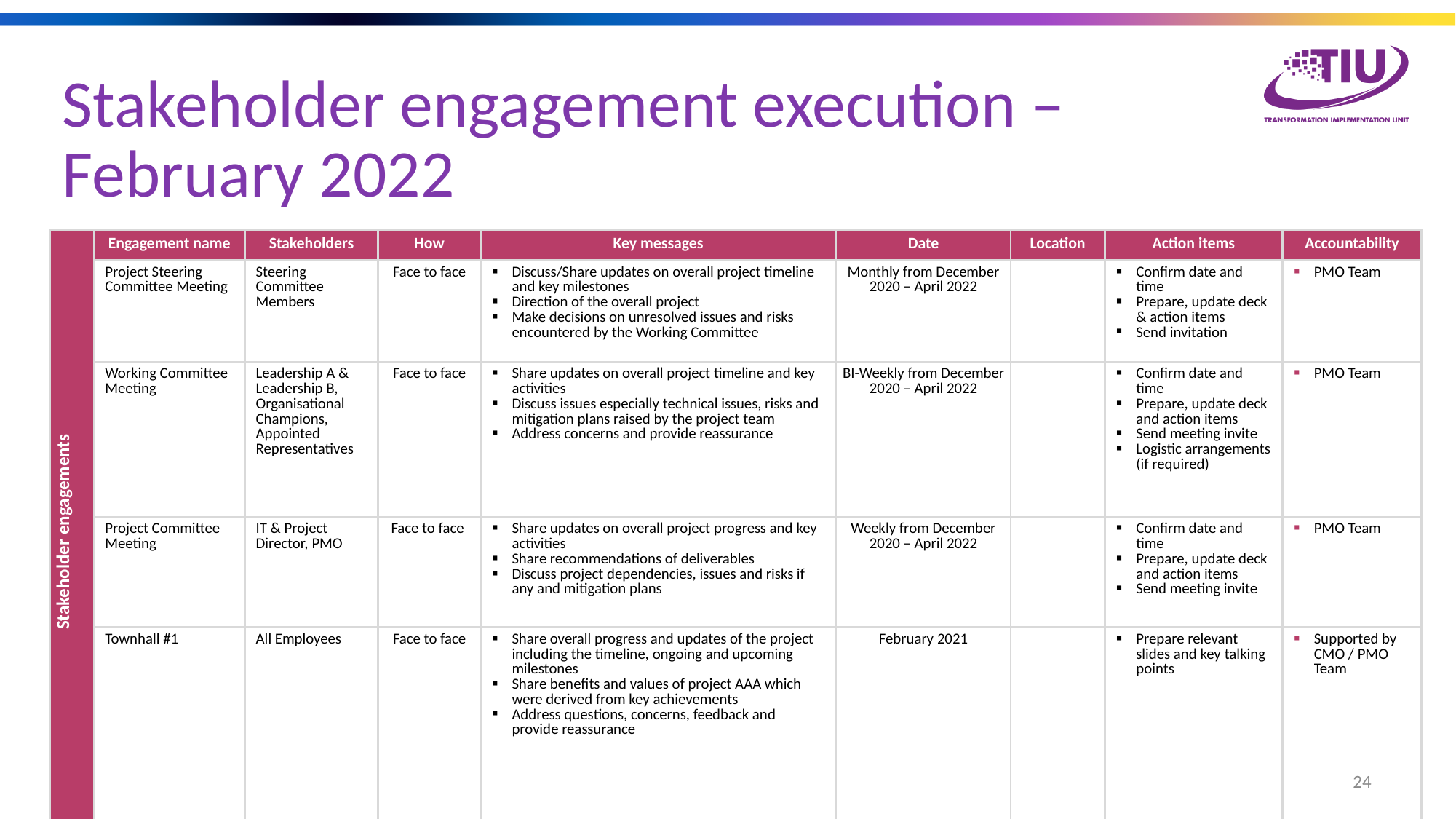

Stakeholder engagement execution – February 2022
| Stakeholder engagements | Engagement name | Stakeholders | How | Key messages | Date | Location | Action items | Accountability |
| --- | --- | --- | --- | --- | --- | --- | --- | --- |
|  | Project Steering Committee Meeting | Steering Committee Members | Face to face | Discuss/Share updates on overall project timeline and key milestones Direction of the overall project Make decisions on unresolved issues and risks encountered by the Working Committee | Monthly from December 2020 – April 2022 |  | Confirm date and time Prepare, update deck & action items Send invitation | PMO Team |
|  | Working Committee Meeting | Leadership A & Leadership B, Organisational  Champions, Appointed Representatives | Face to face | Share updates on overall project timeline and key activities Discuss issues especially technical issues, risks and mitigation plans raised by the project team Address concerns and provide reassurance | BI-Weekly from December 2020 – April 2022 |  | Confirm date and time Prepare, update deck and action items Send meeting invite Logistic arrangements (if required) | PMO Team |
|  | Project Committee Meeting | IT & Project Director, PMO | Face to face | Share updates on overall project progress and key activities Share recommendations of deliverables Discuss project dependencies, issues and risks if any and mitigation plans | Weekly from December 2020 – April 2022 |  | Confirm date and time Prepare, update deck and action items Send meeting invite | PMO Team |
|  | Townhall #1 | All Employees | Face to face | Share overall progress and updates of the project including the timeline, ongoing and upcoming milestones Share benefits and values of project AAA which were derived from key achievements Address questions, concerns, feedback and provide reassurance | February 2021 |  | Prepare relevant slides and key talking points | Supported by CMO / PMO Team |
24